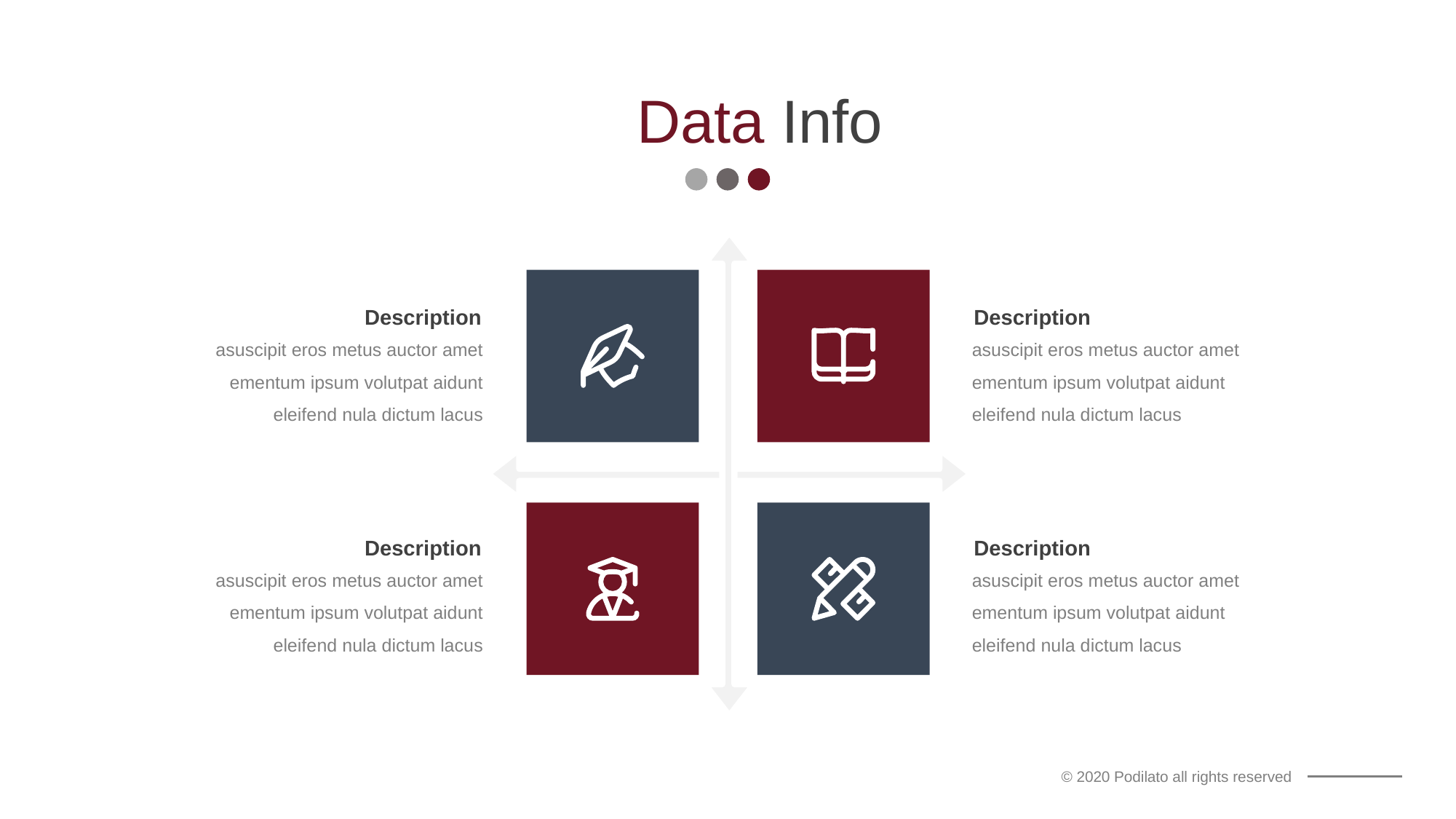

Data Info

Description
Description

asuscipit eros metus auctor amet ementum ipsum volutpat aidunt eleifend nula dictum lacus
asuscipit eros metus auctor amet ementum ipsum volutpat aidunt eleifend nula dictum lacus

Description
Description

asuscipit eros metus auctor amet ementum ipsum volutpat aidunt eleifend nula dictum lacus
asuscipit eros metus auctor amet ementum ipsum volutpat aidunt eleifend nula dictum lacus
© 2020 Podilato all rights reserved